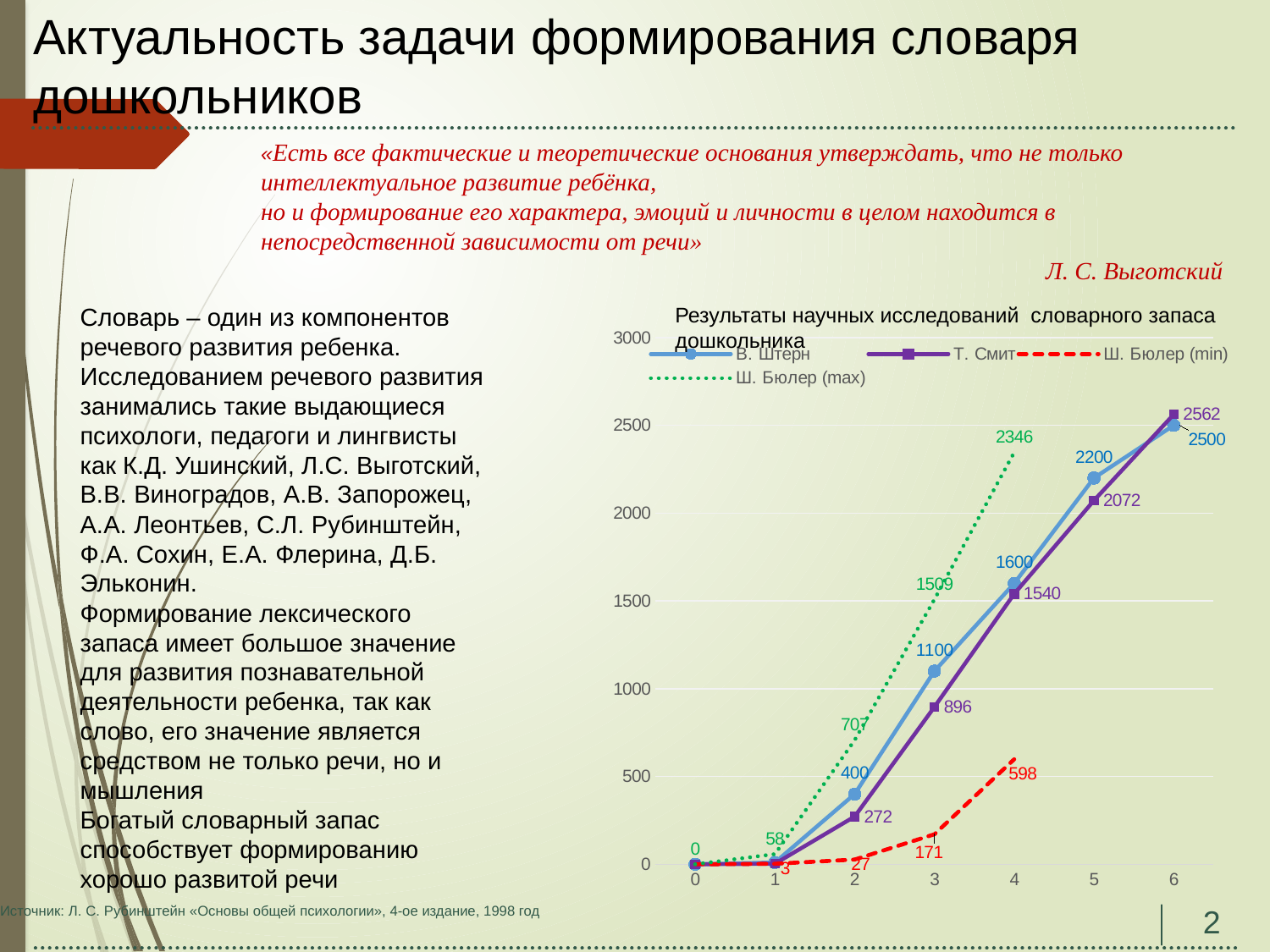

# Актуальность задачи формирования словаря дошкольников
«Есть все фактические и теоретические основания утверждать, что не только интеллектуальное развитие ребёнка,
но и формирование его характера, эмоций и личности в целом находится в непосредственной зависимости от речи»
Л. С. Выготский
Словарь – один из компонентов речевого развития ребенка. Исследованием речевого развития занимались такие выдающиеся психологи, педагоги и лингвисты как К.Д. Ушинский, Л.С. Выготский, В.В. Виноградов, А.В. Запорожец, А.А. Леонтьев, С.Л. Рубинштейн, Ф.А. Сохин, Е.А. Флерина, Д.Б. Эльконин.
Формирование лексического запаса имеет большое значение для развития познавательной деятельности ребенка, так как слово, его значение является средством не только речи, но и мышления
Богатый словарный запас способствует формированию хорошо развитой речи
Результаты научных исследований  словарного запаса дошкольника

### Chart

| Category | В. Штерн | Т. Смит | Ш. Бюлер (min) | Ш. Бюлер (max) |
|---|---|---|---|---|
| 0 | 0.0 | 0.0 | 0.0 | 0.0 |
| 1 | 10.0 | 3.0 | 3.0 | 58.0 |
| 2 | 400.0 | 272.0 | 27.0 | 707.0 |
| 3 | 1100.0 | 896.0 | 171.0 | 1509.0 |
| 4 | 1600.0 | 1540.0 | 598.0 | 2346.0 |
| 5 | 2200.0 | 2072.0 | None | None |
| 6 | 2500.0 | 2562.0 | None | None |
Источник: Л. С. Рубинштейн «Основы общей психологии», 4-ое издание, 1998 год
2